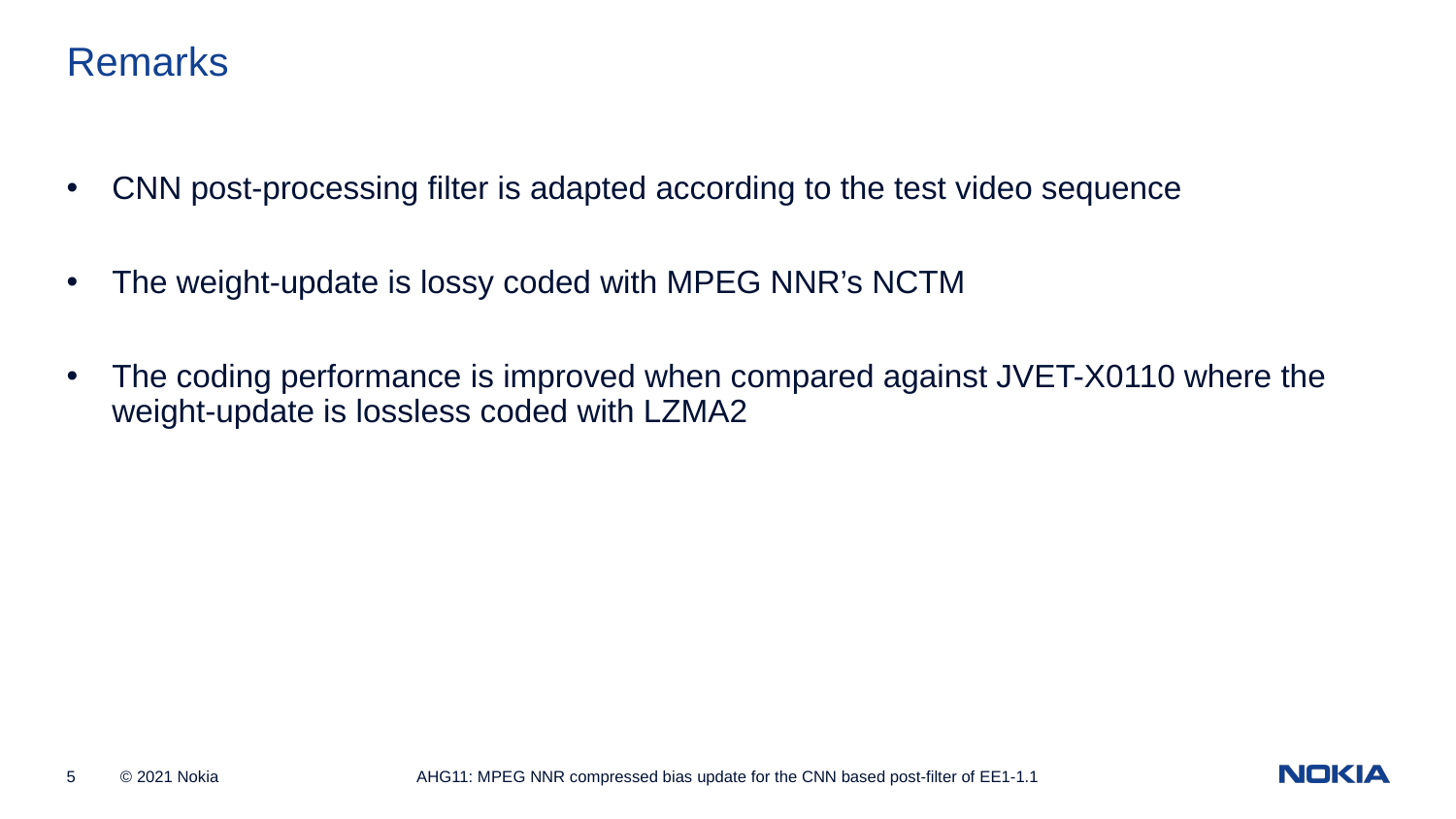

Remarks
CNN post-processing filter is adapted according to the test video sequence

The weight-update is lossy coded with MPEG NNR’s NCTM

The coding performance is improved when compared against JVET-X0110 where the weight-update is lossless coded with LZMA2

AHG11: MPEG NNR compressed bias update for the CNN based post-filter of EE1-1.1